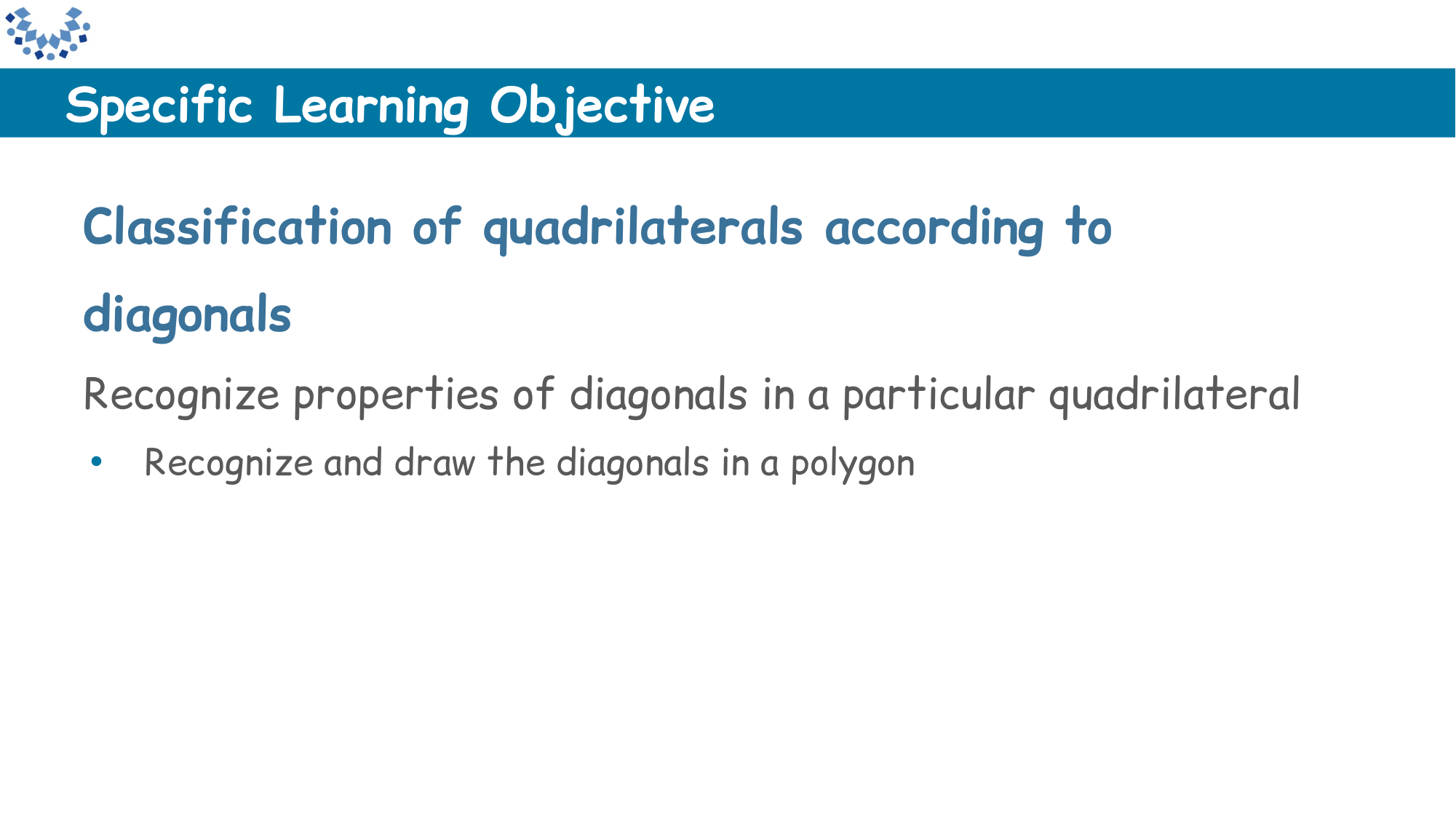

Specific Learning Objective
Classification of quadrilaterals according to diagonals
Recognize properties of diagonals in a particular quadrilateral
Recognize and draw the diagonals in a polygon